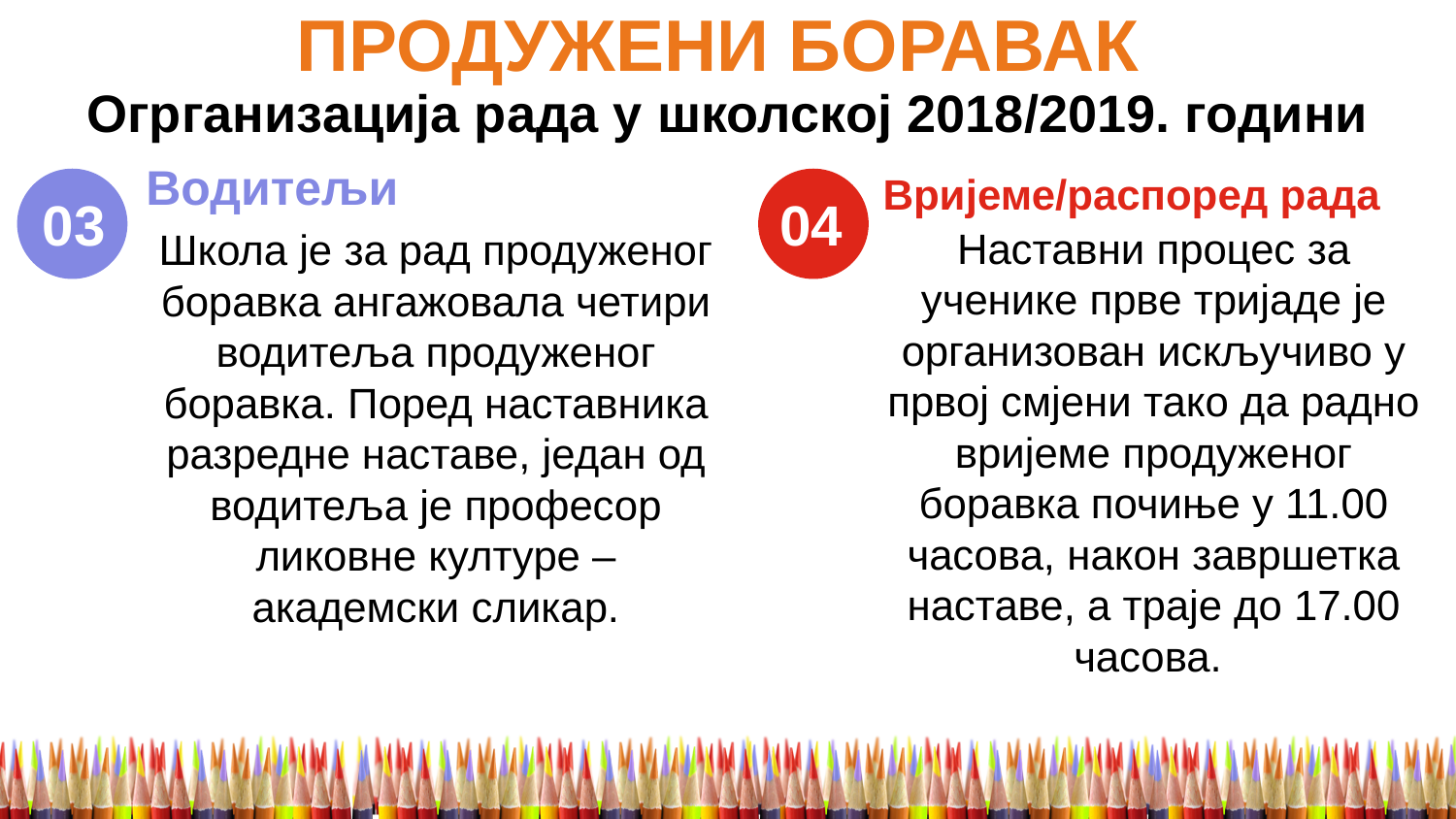

ПРОДУЖЕНИ БОРАВАК
Огрганизација рада у школској 2018/2019. години
Водитељи
Школа је за рад продуженог боравка ангажовала четири водитеља продуженог боравка. Поред наставника разредне наставе, један од водитеља је професор ликовне културе – академски сликар.
Вријеме/распоред рада
Наставни процес за ученике прве тријаде је организован искључиво у првој смјени тако да радно вријеме продуженог боравка почиње у 11.00 часова, након завршетка наставе, а траје до 17.00 часова.

03
04